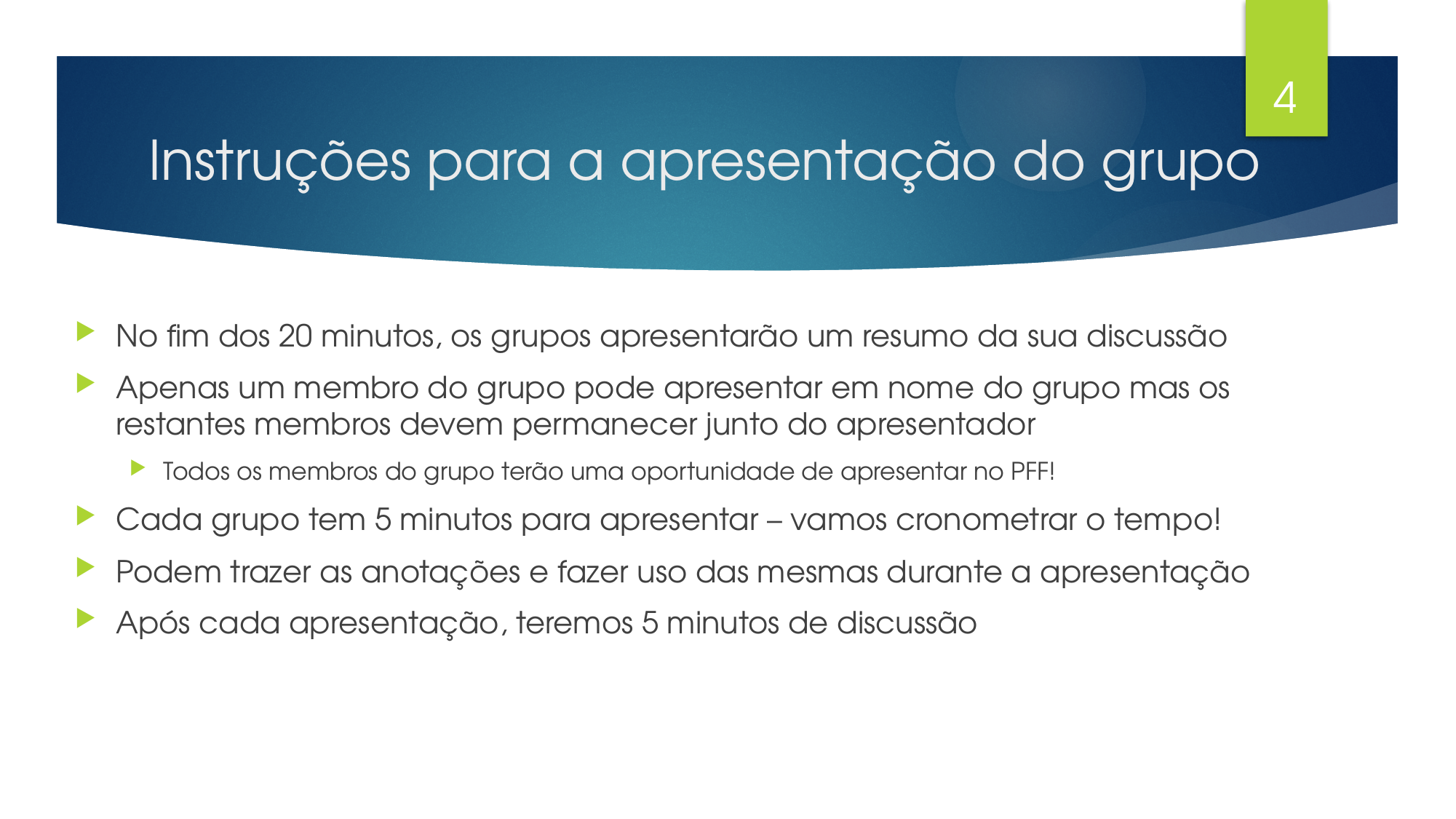

4
# Instruções para a apresentação do grupo
No fim dos 20 minutos, os grupos apresentarão um resumo da sua discussão
Apenas um membro do grupo pode apresentar em nome do grupo mas os restantes membros devem permanecer junto do apresentador
Todos os membros do grupo terão uma oportunidade de apresentar no PFF!
Cada grupo tem 5 minutos para apresentar – vamos cronometrar o tempo!
Podem trazer as anotações e fazer uso das mesmas durante a apresentação
Após cada apresentação, teremos 5 minutos de discussão